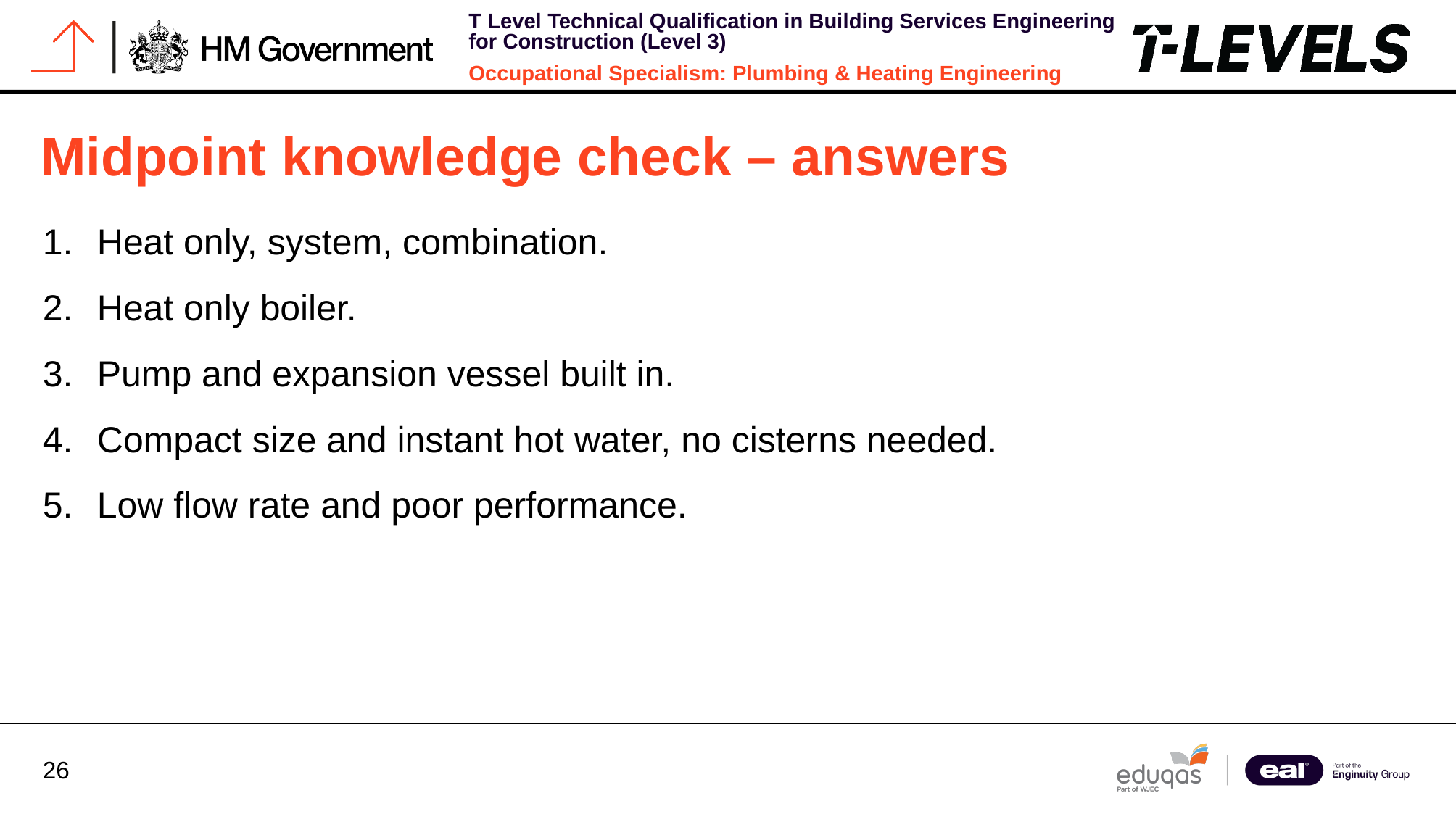

# Midpoint knowledge check – answers
Heat only, system, combination.
Heat only boiler.
Pump and expansion vessel built in.
Compact size and instant hot water, no cisterns needed.
Low flow rate and poor performance.